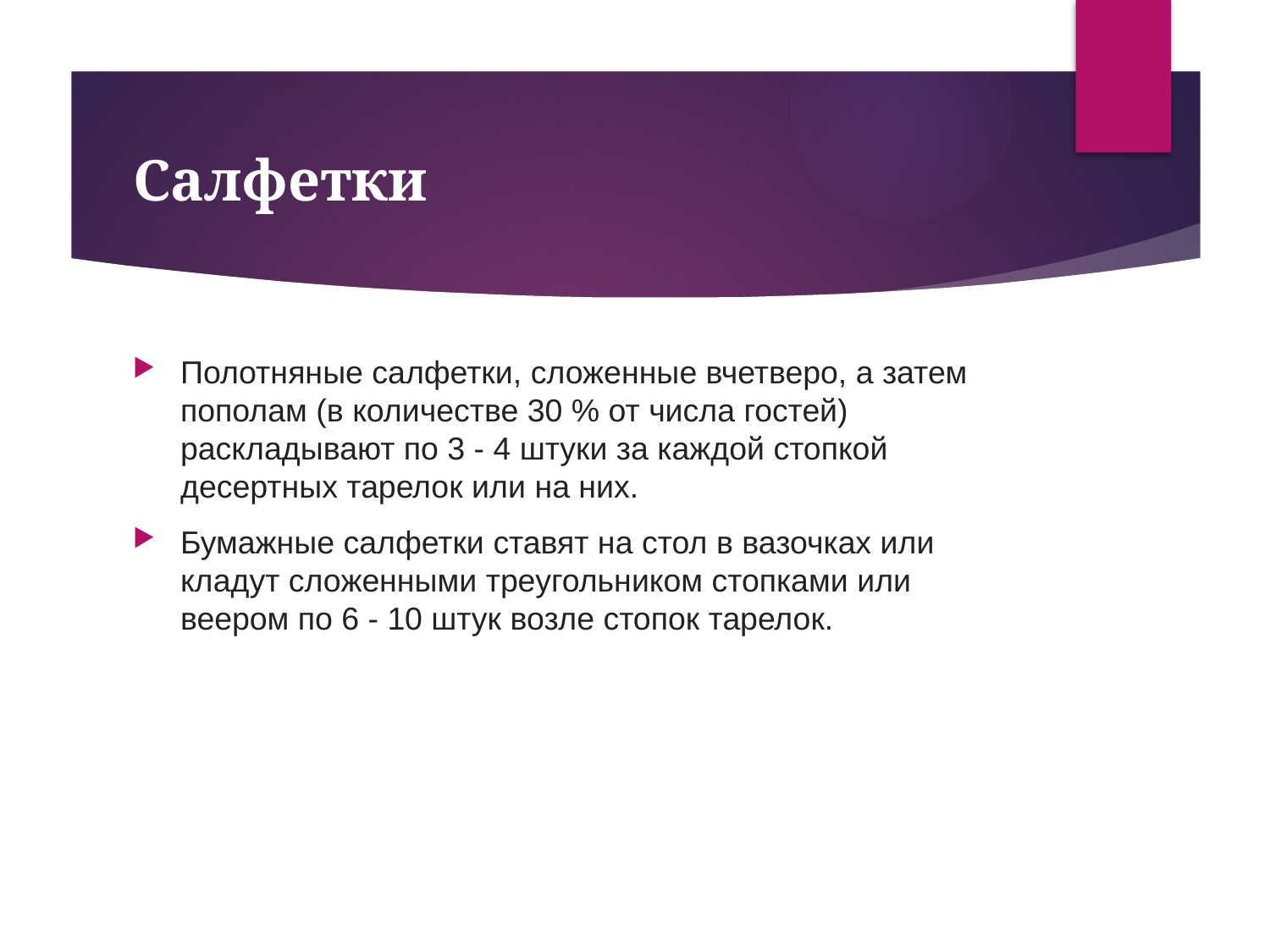

# Салфетки
Полотняные салфетки, сложенные вчетверо, а затем пополам (в количестве 30 % от числа гостей) раскладывают по 3 - 4 штуки за каждой стопкой десертных тарелок или на них.
Бумажные салфетки ставят на стол в вазочках или кладут сложенными треугольником стопками или  веером по 6 - 10 штук возле стопок тарелок.